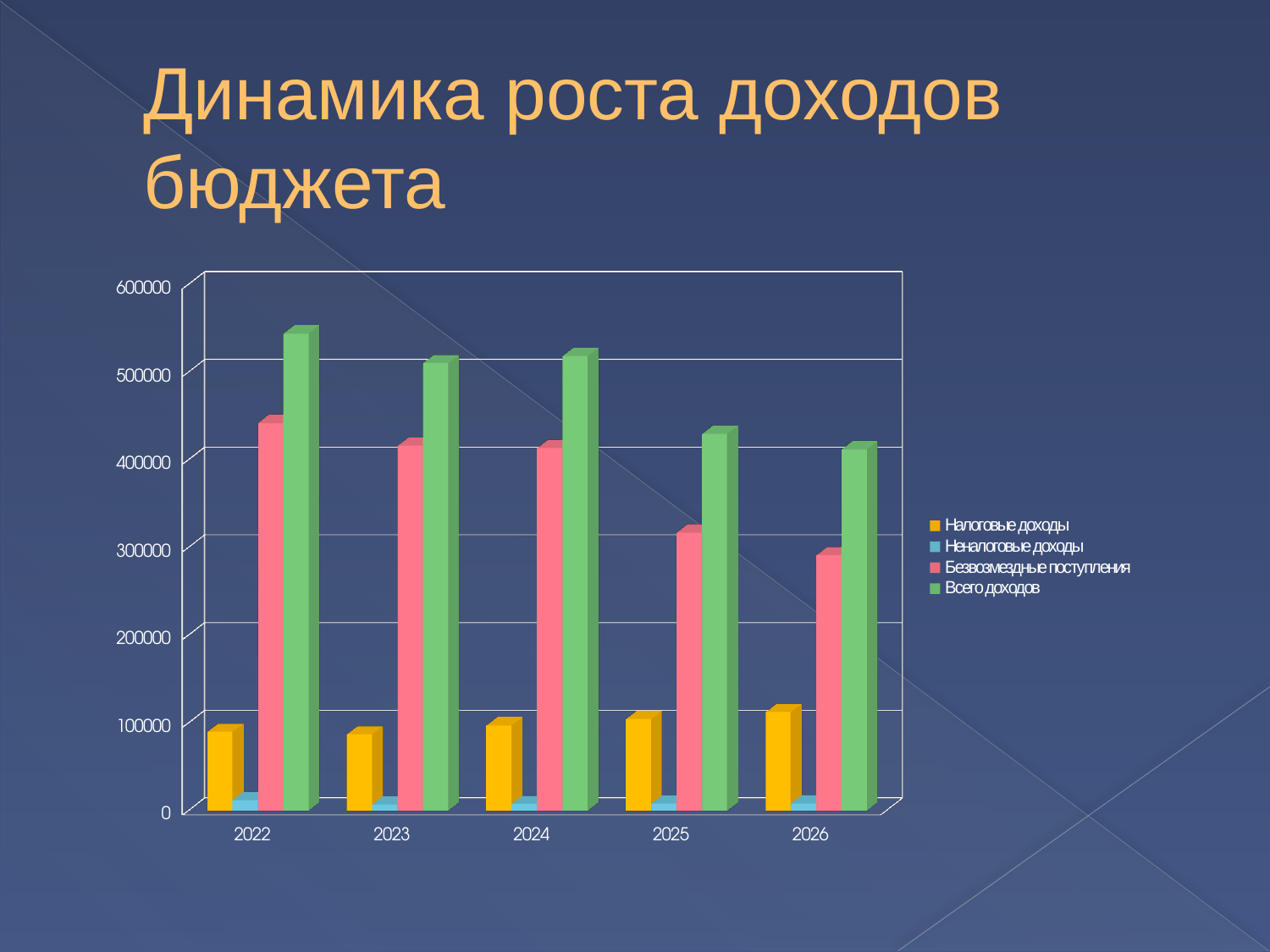

# Динамика роста доходов бюджета

[unsupported chart]